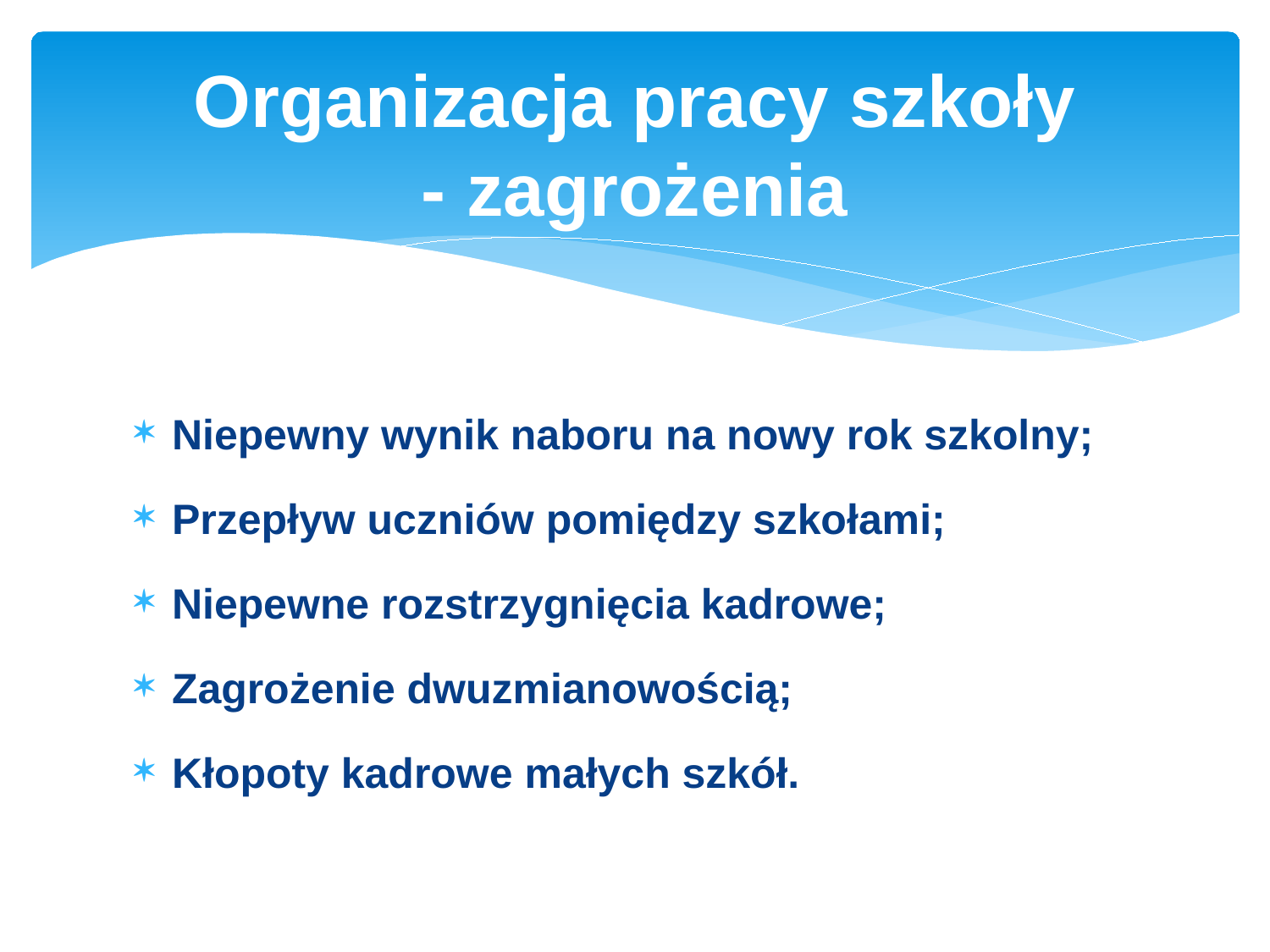

# Organizacja pracy szkoły - zagrożenia
Niepewny wynik naboru na nowy rok szkolny;
Przepływ uczniów pomiędzy szkołami;
Niepewne rozstrzygnięcia kadrowe;
Zagrożenie dwuzmianowością;
Kłopoty kadrowe małych szkół.